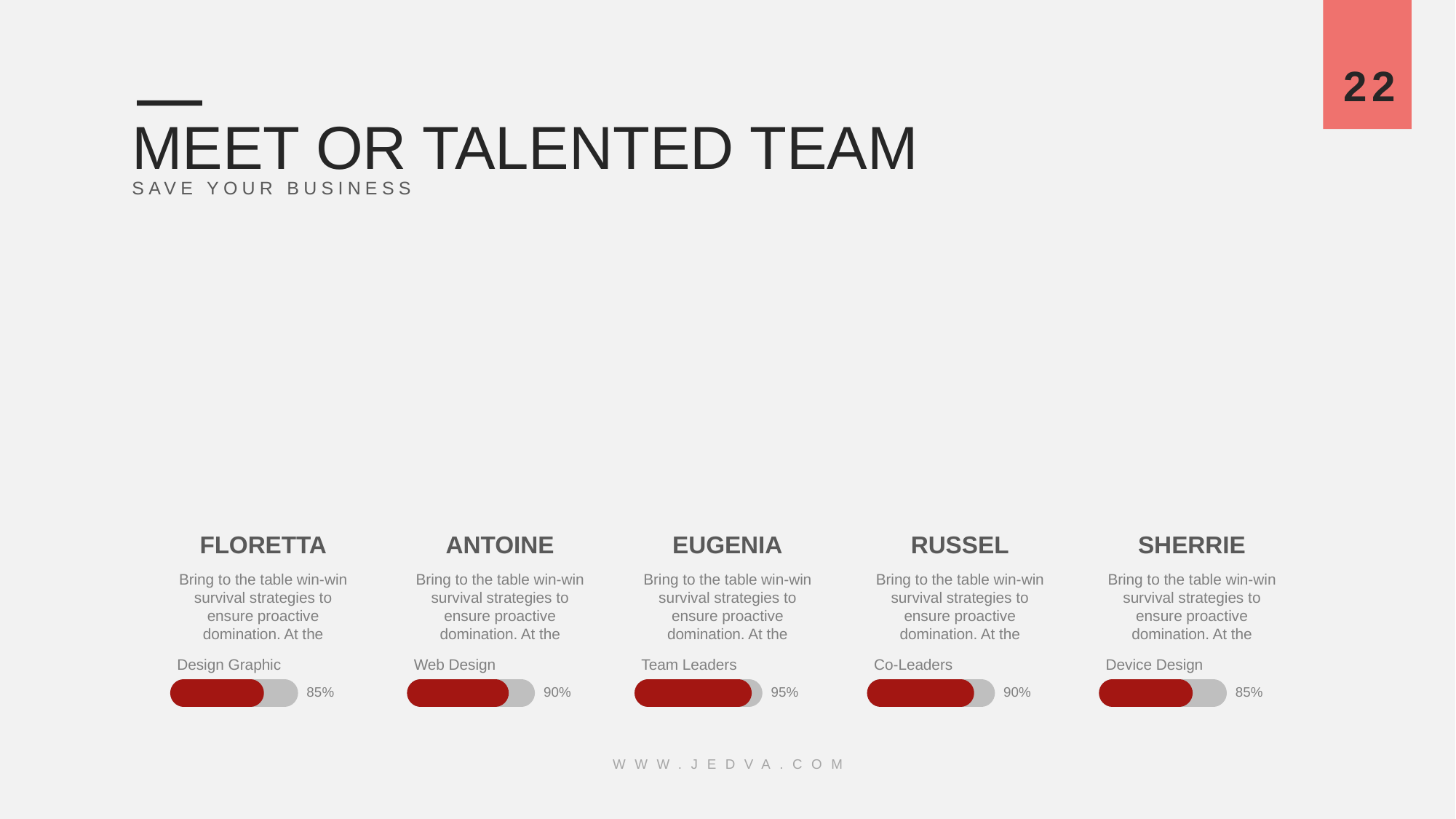

22

MEET OR TALENTED TEAM
SAVE YOUR BUSINESS

FLORETTA
ANTOINE
EUGENIA
RUSSEL
SHERRIE
Bring to the table win-win survival strategies to ensure proactive domination. At the
Bring to the table win-win survival strategies to ensure proactive domination. At the
Bring to the table win-win survival strategies to ensure proactive domination. At the
Bring to the table win-win survival strategies to ensure proactive domination. At the
Bring to the table win-win survival strategies to ensure proactive domination. At the
Design Graphic
Web Design
Team Leaders
Co-Leaders
Device Design
85%
90%
95%
90%
85%
WWW.JEDVA.COM